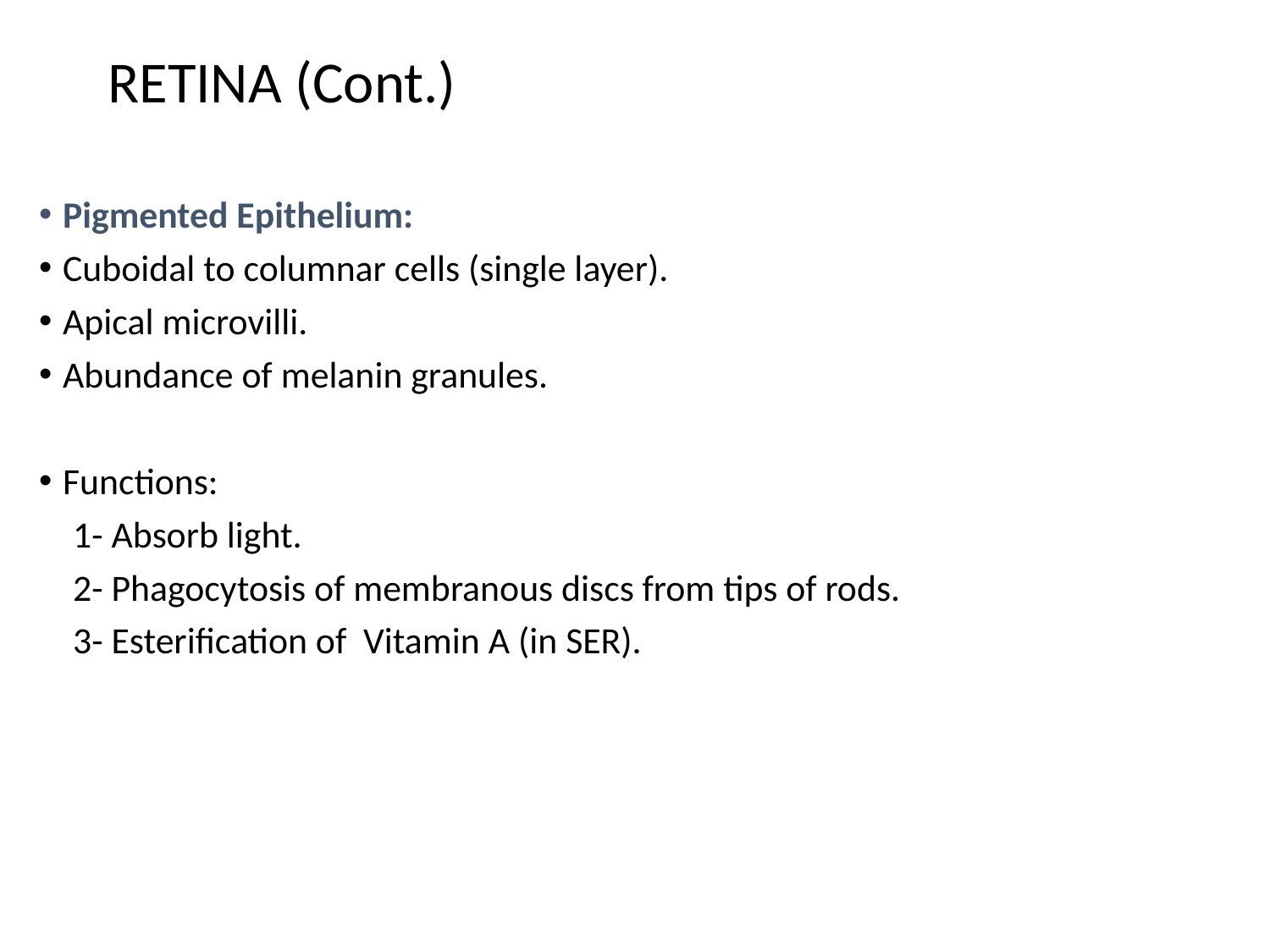

# RETINA (Cont.)
Pigmented Epithelium:
Cuboidal to columnar cells (single layer).
Apical microvilli.
Abundance of melanin granules.

Functions:
    1- Absorb light.
    2- Phagocytosis of membranous discs from tips of rods.
    3- Esterification of  Vitamin A (in SER).